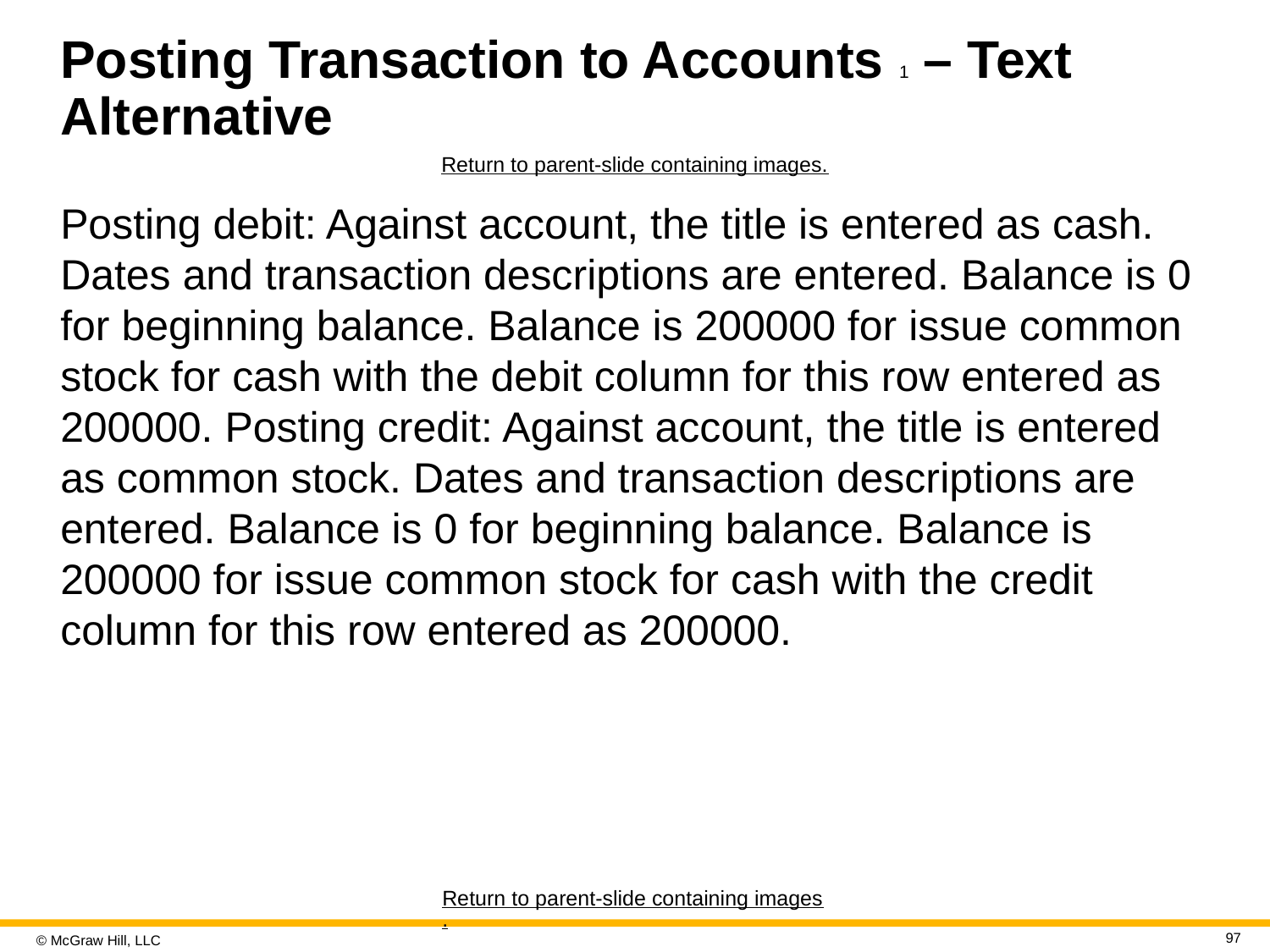

# Posting Transaction to Accounts 1 – Text Alternative
Return to parent-slide containing images.
Posting debit: Against account, the title is entered as cash. Dates and transaction descriptions are entered. Balance is 0 for beginning balance. Balance is 200000 for issue common stock for cash with the debit column for this row entered as 200000. Posting credit: Against account, the title is entered as common stock. Dates and transaction descriptions are entered. Balance is 0 for beginning balance. Balance is 200000 for issue common stock for cash with the credit column for this row entered as 200000.
Return to parent-slide containing images.
97